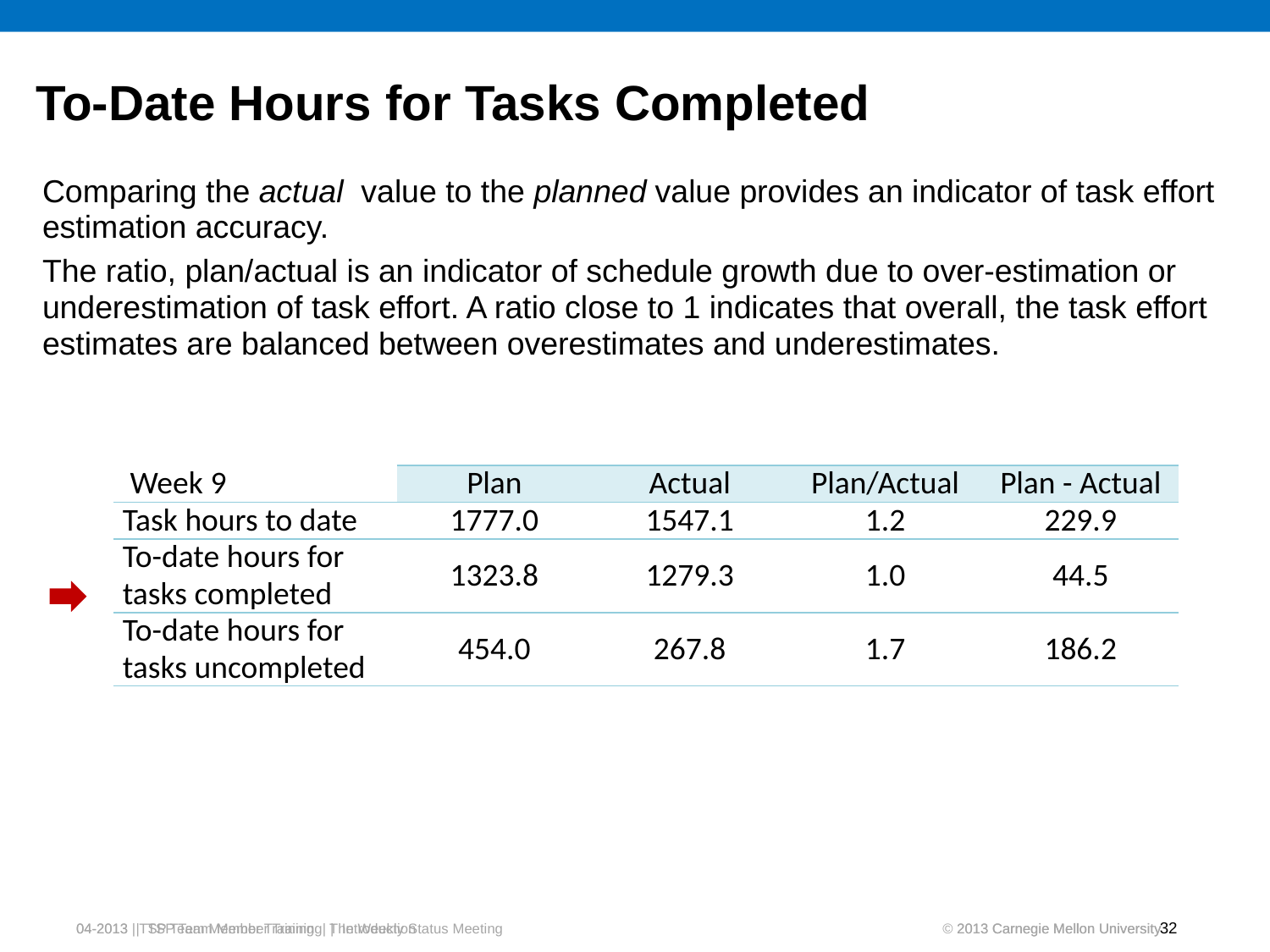

# To-Date Hours for Tasks Completed
Comparing the actual  value to the planned value provides an indicator of task effort estimation accuracy.
The ratio, plan/actual is an indicator of schedule growth due to over-estimation or underestimation of task effort. A ratio close to 1 indicates that overall, the task effort estimates are balanced between overestimates and underestimates.

| Week 9 | Plan | Actual | Plan/Actual | Plan - Actual |
| --- | --- | --- | --- | --- |
| Task hours to date | 1777.0 | 1547.1 | 1.2 | 229.9 |
| To-date hours for tasks completed | 1323.8 | 1279.3 | 1.0 | 44.5 |
| To-date hours for tasks uncompleted | 454.0 | 267.8 | 1.7 | 186.2 |